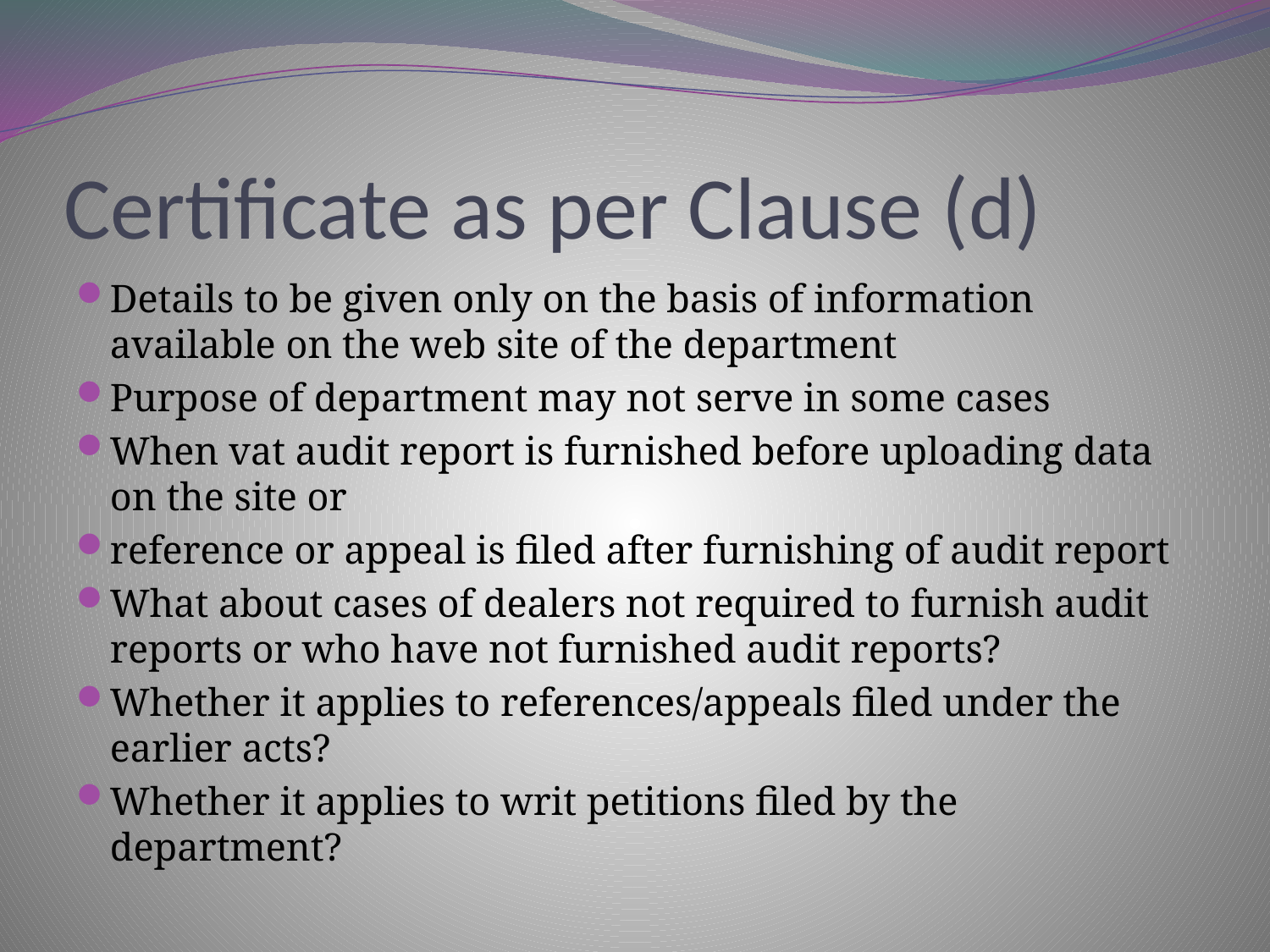

# Certificate as per Clause (d)
Details to be given only on the basis of information available on the web site of the department
Purpose of department may not serve in some cases
When vat audit report is furnished before uploading data on the site or
reference or appeal is filed after furnishing of audit report
What about cases of dealers not required to furnish audit reports or who have not furnished audit reports?
Whether it applies to references/appeals filed under the earlier acts?
Whether it applies to writ petitions filed by the department?